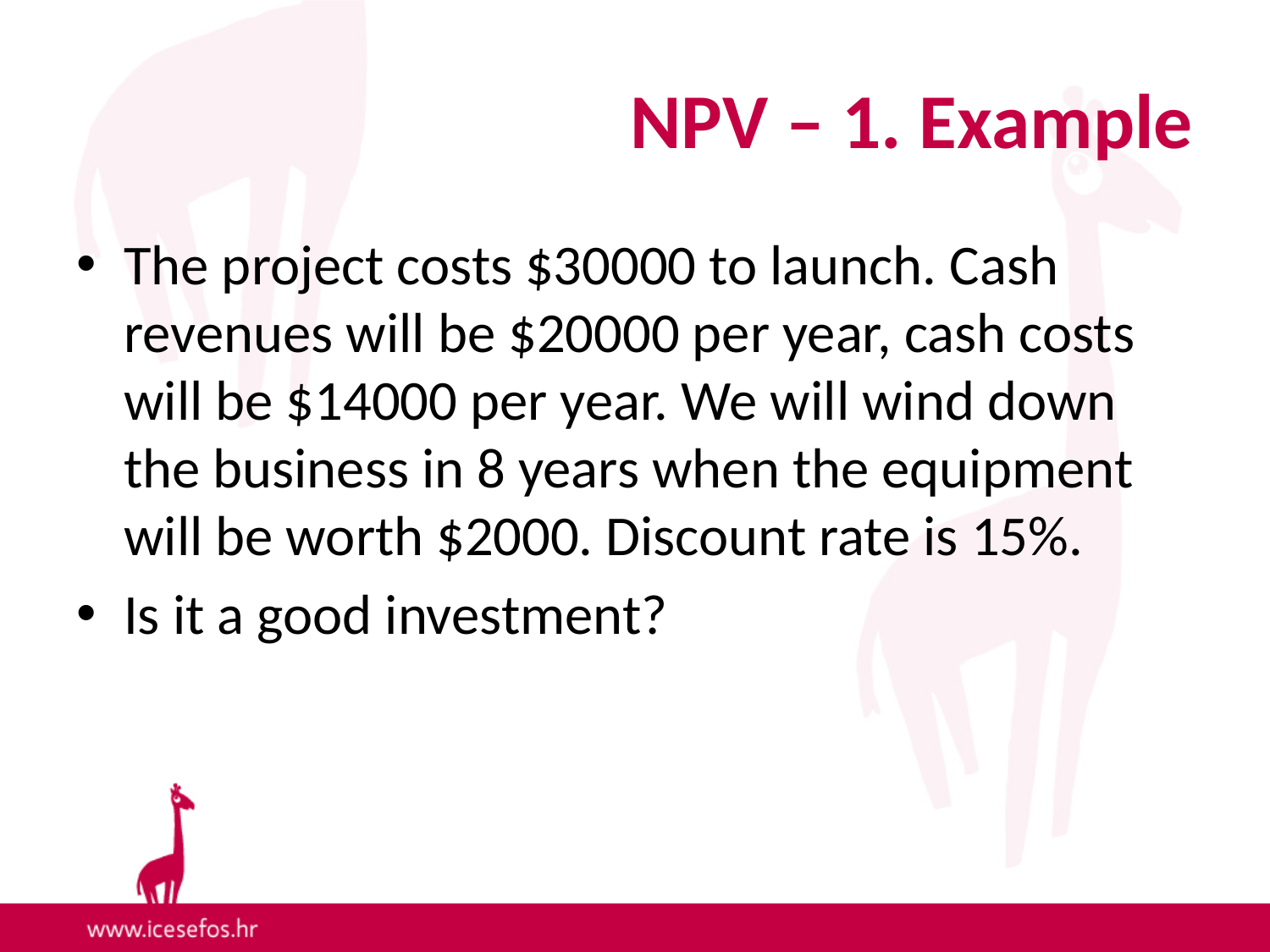

# NPV – 1. Example
The project costs $30000 to launch. Cash revenues will be $20000 per year, cash costs will be $14000 per year. We will wind down the business in 8 years when the equipment will be worth $2000. Discount rate is 15%.
Is it a good investment?